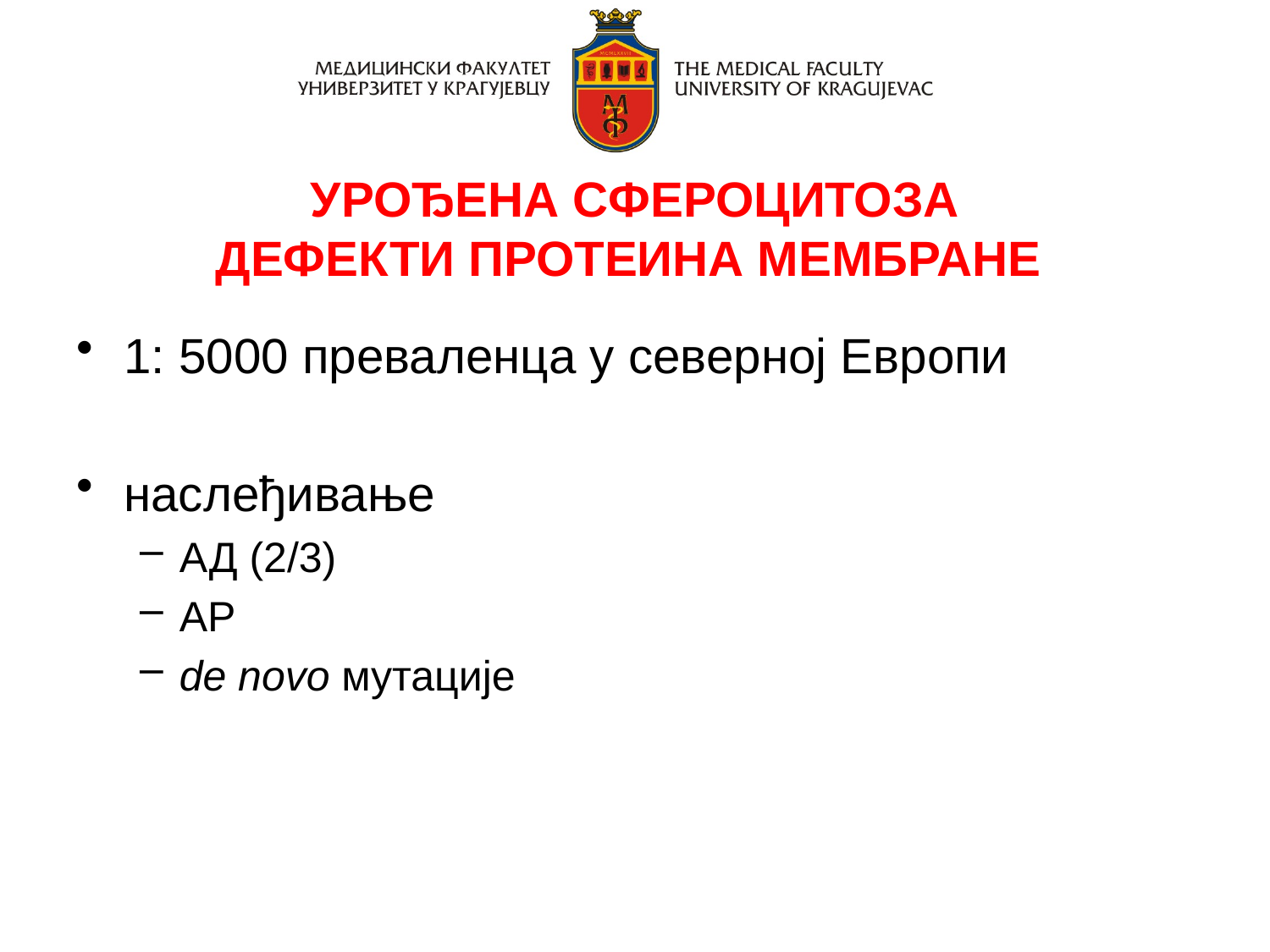

УРОЂЕНА СФЕРОЦИТОЗА
ДЕФЕКТИ ПРОТЕИНА МЕМБРАНЕ
1: 5000 преваленца у северној Европи

наслеђивање
АД (2/3)
АР
de novо мутације